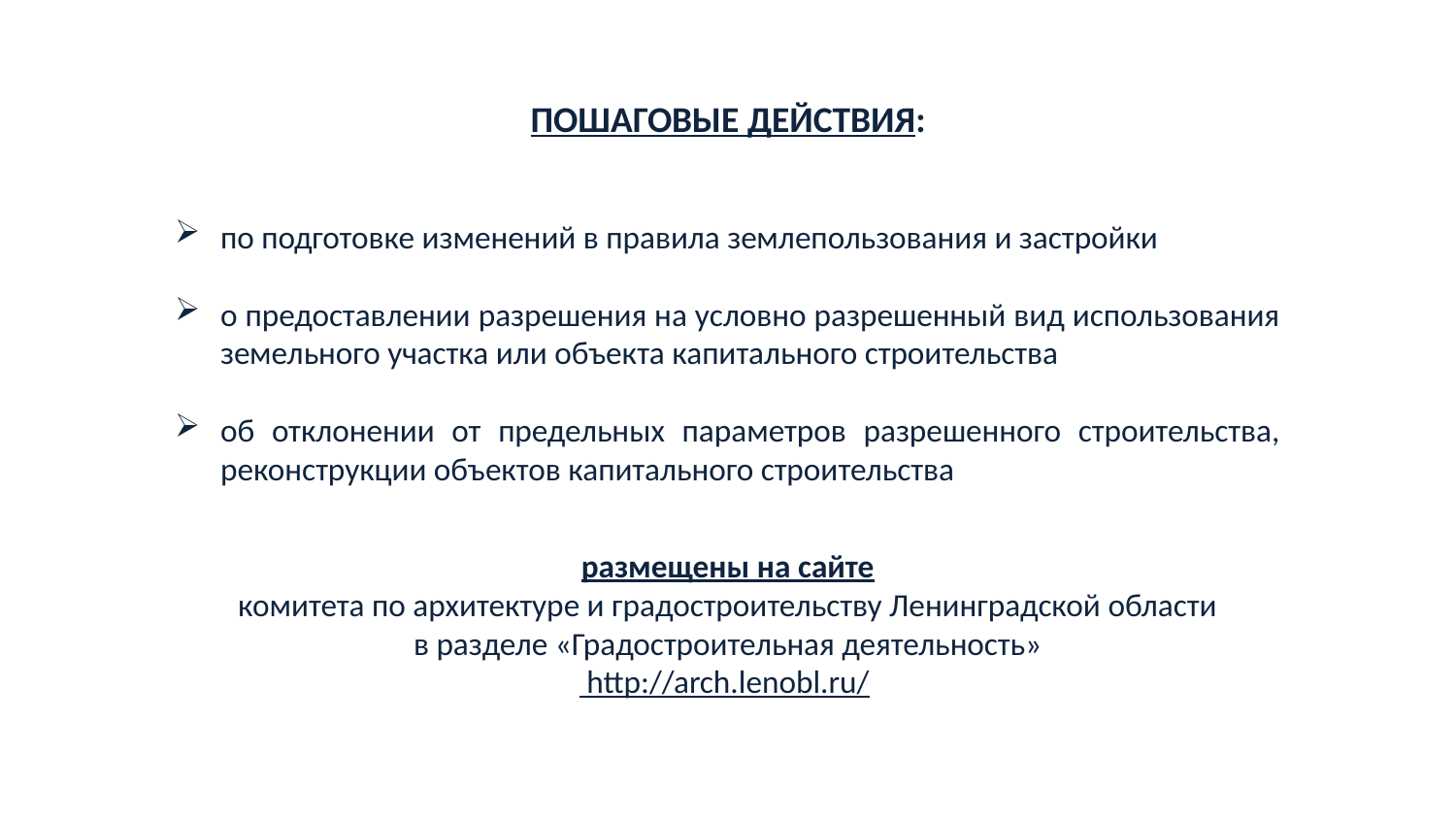

ПОШАГОВЫЕ ДЕЙСТВИЯ:

по подготовке изменений в правила землепользования и застройки

о предоставлении разрешения на условно разрешенный вид использования земельного участка или объекта капитального строительства

об отклонении от предельных параметров разрешенного строительства, реконструкции объектов капитального строительства

размещены на сайте
комитета по архитектуре и градостроительству Ленинградской области
в разделе «Градостроительная деятельность»
 http://arch.lenobl.ru/